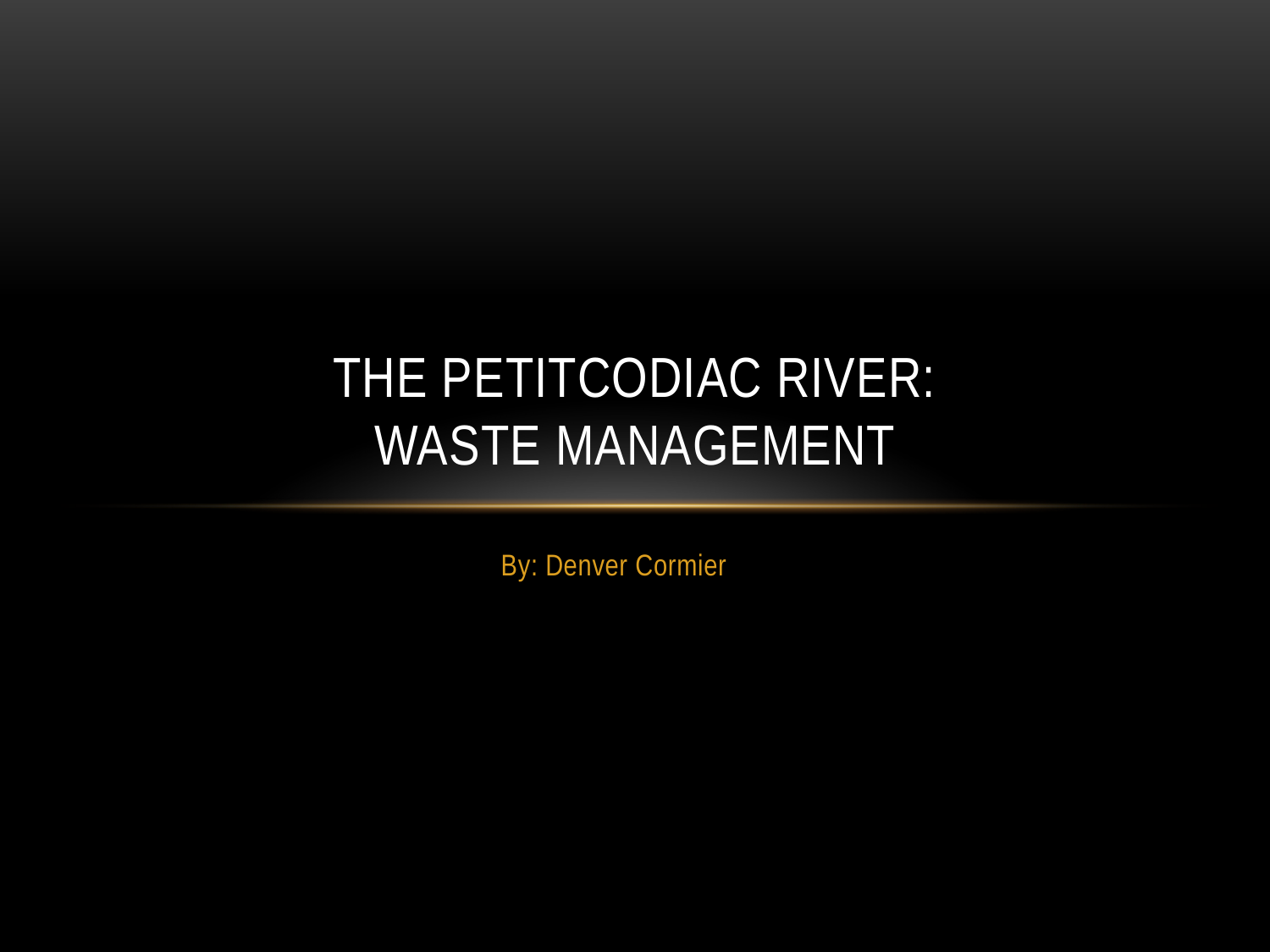

# The Petitcodiac River: Waste Management
By: Denver Cormier